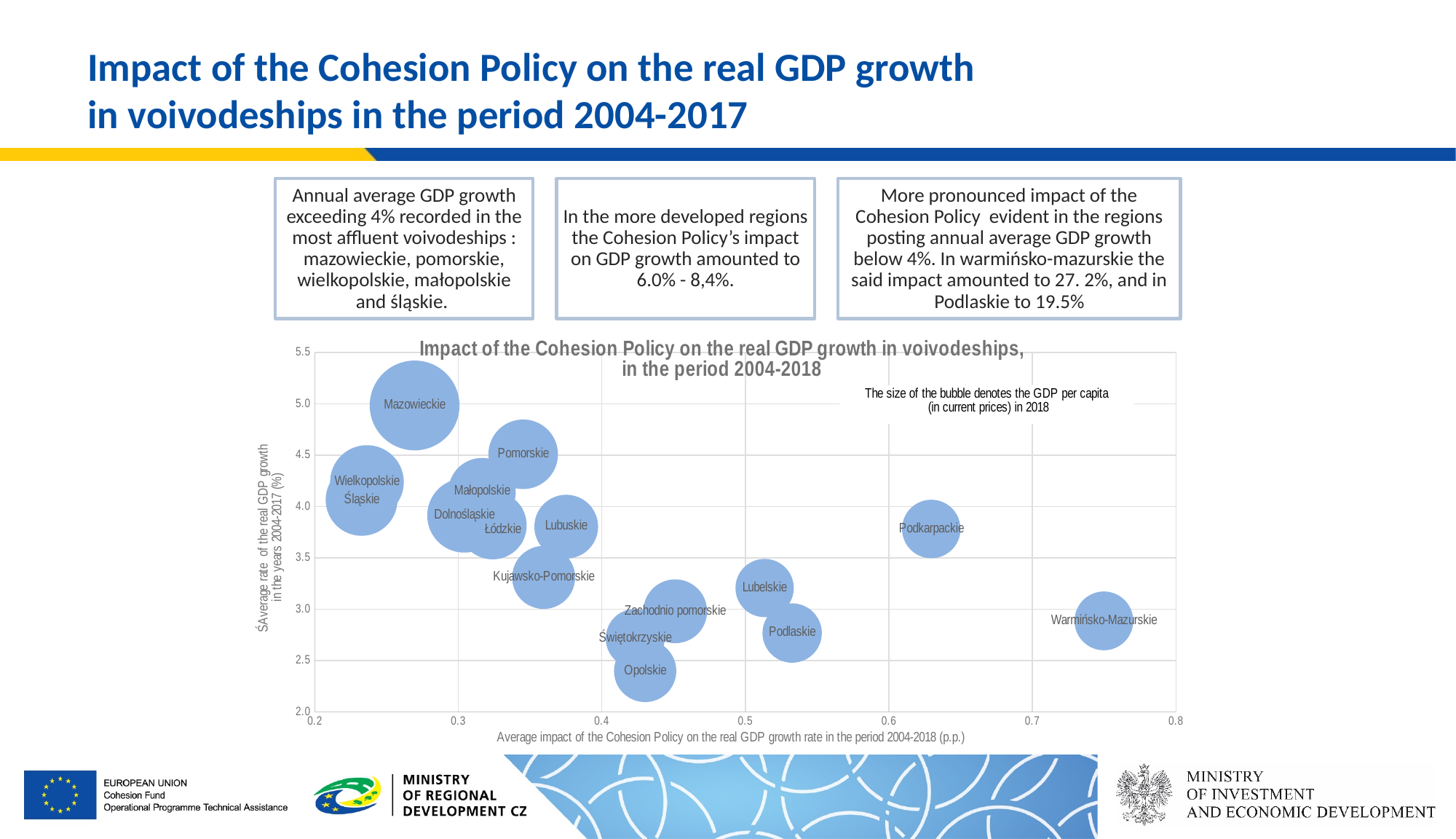

# Impact of the Cohesion Policy on the real GDP growth in voivodeships in the period 2004-2017
Annual average GDP growth exceeding 4% recorded in the most affluent voivodeships : mazowieckie, pomorskie, wielkopolskie, małopolskie and śląskie.
In the more developed regions the Cohesion Policy’s impact on GDP growth amounted to 6.0% - 8,4%.
More pronounced impact of the Cohesion Policy  evident in the regions posting annual average GDP growth below 4%. In warmińsko-mazurskie the said impact amounted to 27. 2%, and in Podlaskie to 19.5%

### Chart: Impact of the Cohesion Policy on the real GDP growth in voivodeships, in the period 2004-2018

| Category |  |
|---|---|